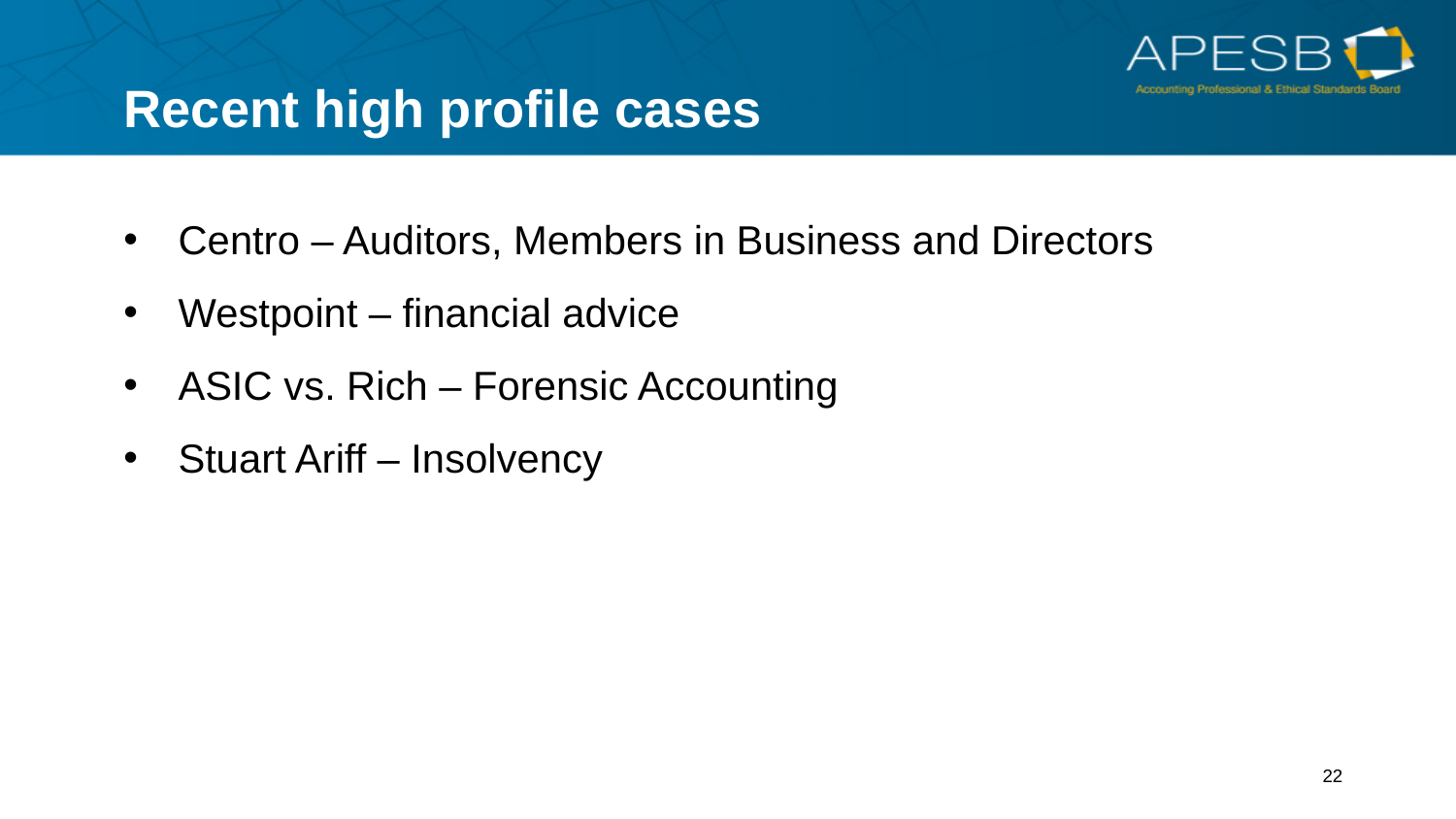

# Recent high profile cases
Centro – Auditors, Members in Business and Directors
Westpoint – financial advice
ASIC vs. Rich – Forensic Accounting
Stuart Ariff – Insolvency